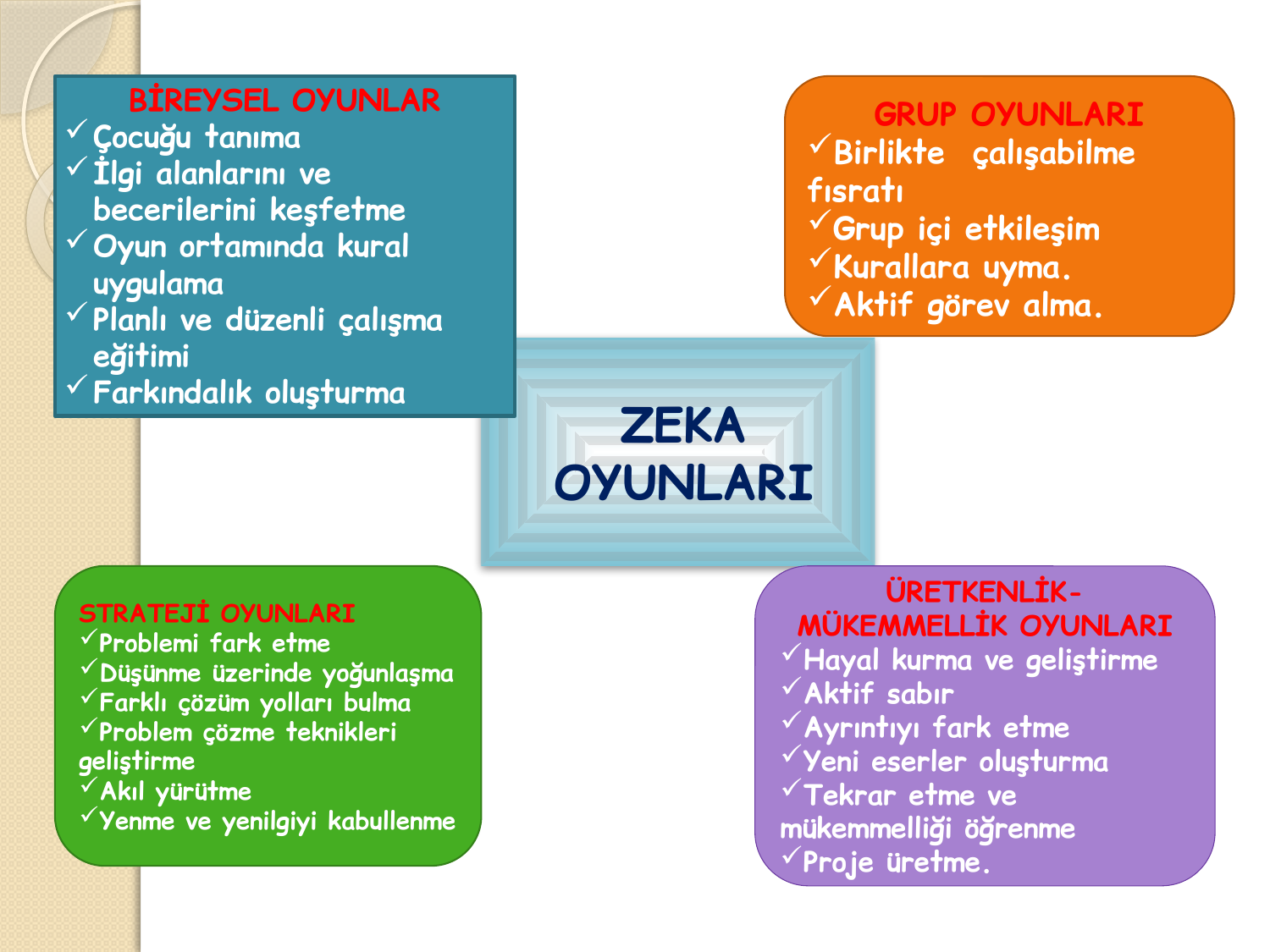

# BİREYSEL OYUNLAR
Çocuğu tanıma
İlgi alanlarını ve becerilerini keşfetme
Oyun ortamında kural uygulama
Planlı ve düzenli çalışma eğitimi
Farkındalık oluşturma

GRUP OYUNLARI
Birlikte  çalışabilme fısratı
Grup içi etkileşim
Kurallara uyma.
Aktif görev alma.
ZEKA OYUNLARI
STRATEJİ OYUNLARI
Problemi fark etme
Düşünme üzerinde yoğunlaşma
Farklı çözüm yolları bulma
Problem çözme teknikleri geliştirme
Akıl yürütme
Yenme ve yenilgiyi kabullenme
ÜRETKENLİK- MÜKEMMELLİK OYUNLARI
Hayal kurma ve geliştirme
Aktif sabır
Ayrıntıyı fark etme
Yeni eserler oluşturma
Tekrar etme ve mükemmelliği öğrenme
Proje üretme.